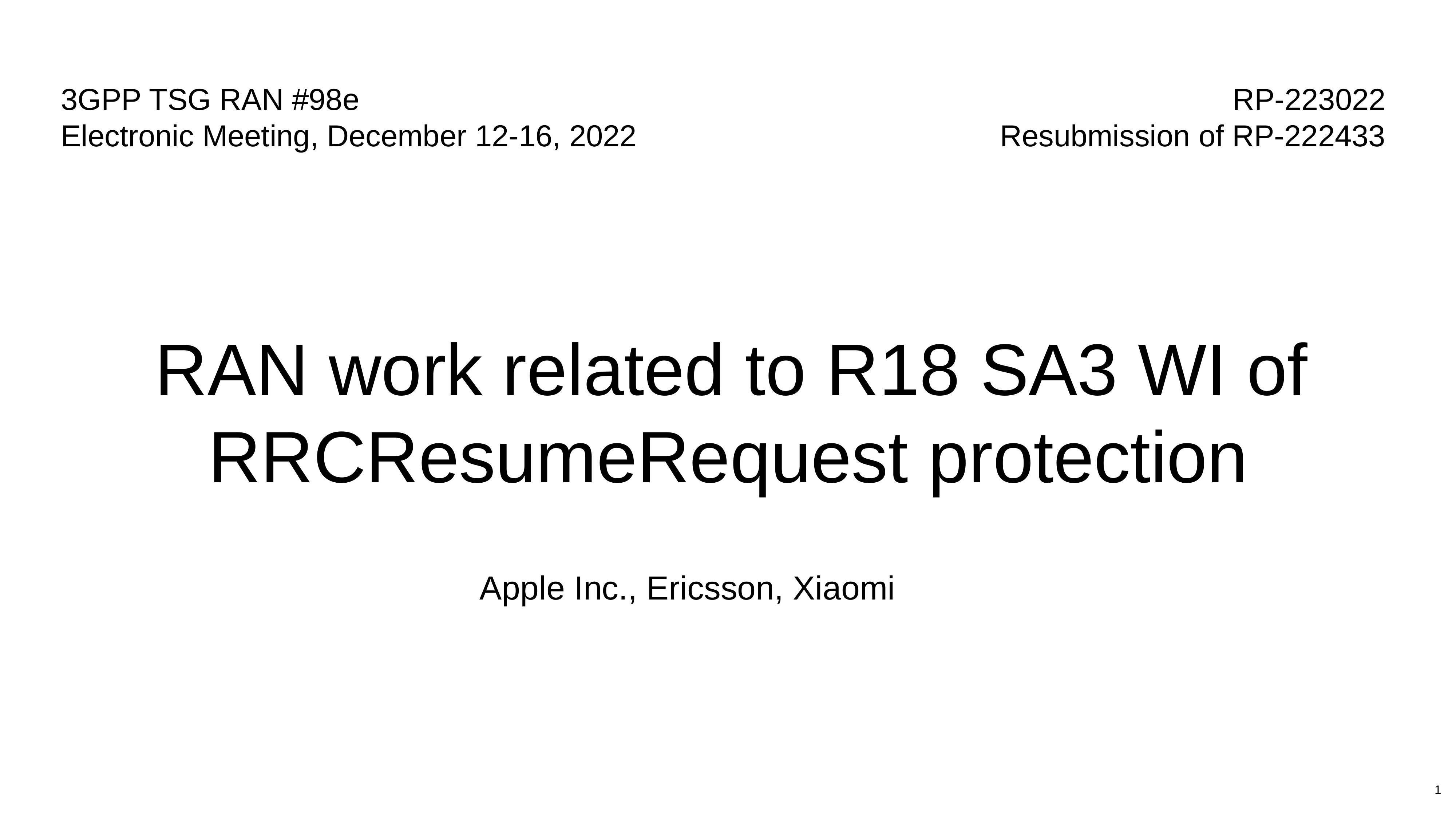

3GPP TSG RAN #98e
Electronic Meeting, December 12-16, 2022

RP-223022
Resubmission of RP-222433

RAN work related to R18 SA3 WI of RRCResumeRequest protection
# Apple Inc., Ericsson, Xiaomi
1